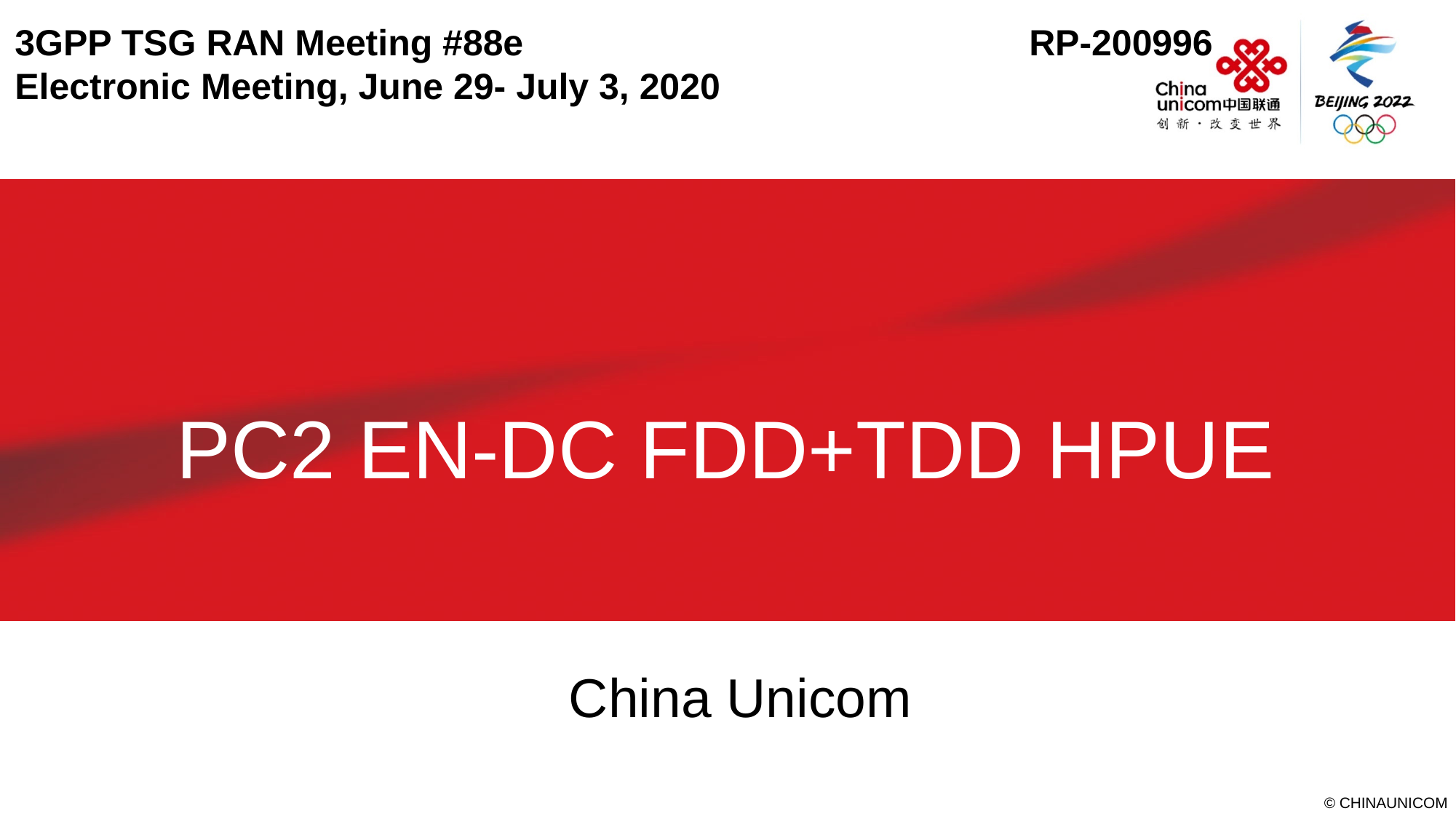

3GPP TSG RAN Meeting #88e 	                                              RP-200996
Electronic Meeting, June 29- July 3, 2020
PC2 EN-DC FDD+TDD HPUE
China Unicom